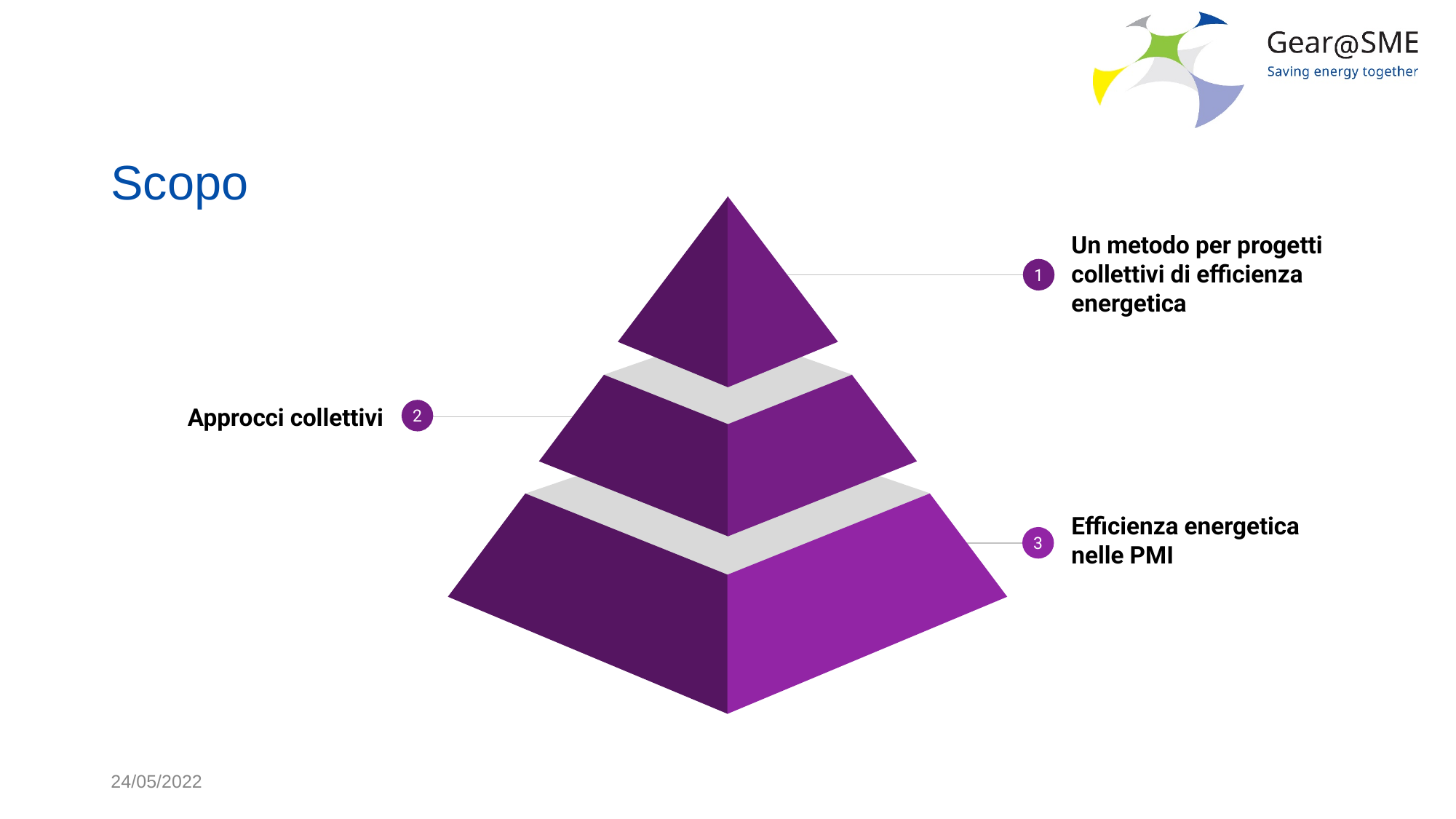

# Scopo
Un metodo per progetti collettivi di efficienza energetica
1

Approcci collettivi
2

Efficienza energetica nelle PMI
3

24/05/2022